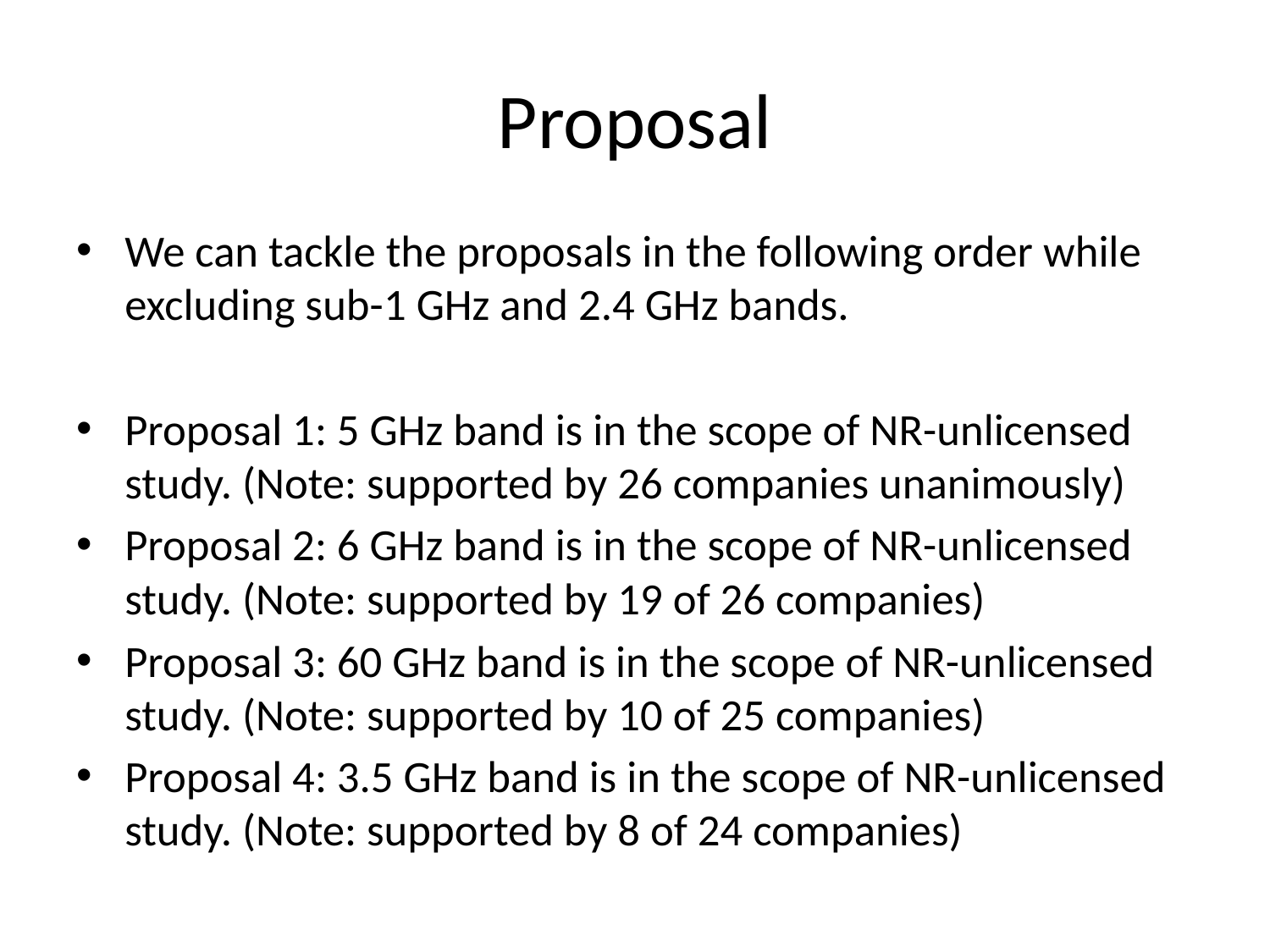

# Proposal
We can tackle the proposals in the following order while excluding sub-1 GHz and 2.4 GHz bands.

Proposal 1: 5 GHz band is in the scope of NR-unlicensed study. (Note: supported by 26 companies unanimously)
Proposal 2: 6 GHz band is in the scope of NR-unlicensed study. (Note: supported by 19 of 26 companies)
Proposal 3: 60 GHz band is in the scope of NR-unlicensed study. (Note: supported by 10 of 25 companies)
Proposal 4: 3.5 GHz band is in the scope of NR-unlicensed study. (Note: supported by 8 of 24 companies)